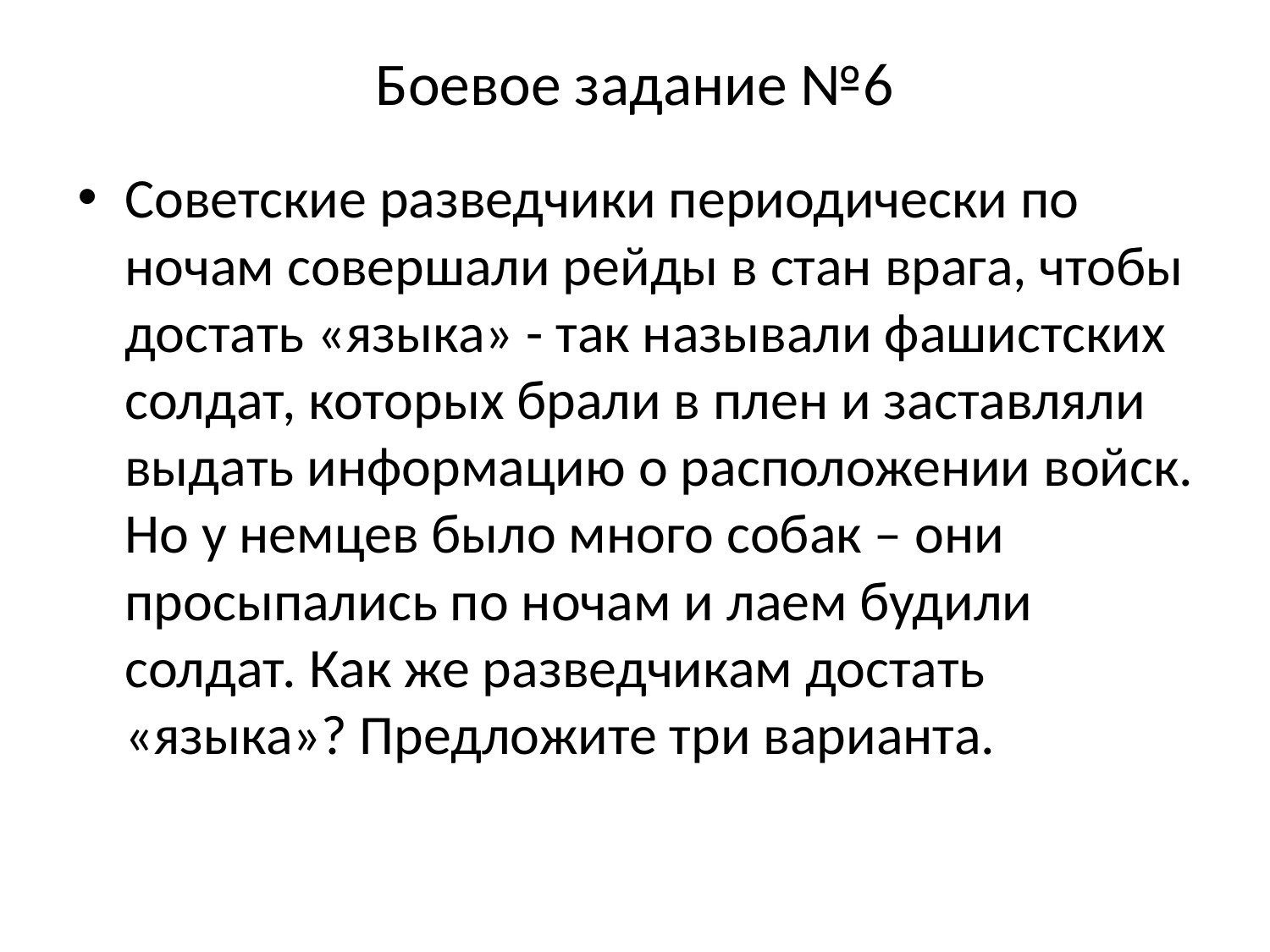

# Боевое задание №6
Советские разведчики периодически по ночам совершали рейды в стан врага, чтобы достать «языка» - так называли фашистских солдат, которых брали в плен и заставляли выдать информацию о расположении войск. Но у немцев было много собак – они просыпались по ночам и лаем будили солдат. Как же разведчикам достать «языка»? Предложите три варианта.